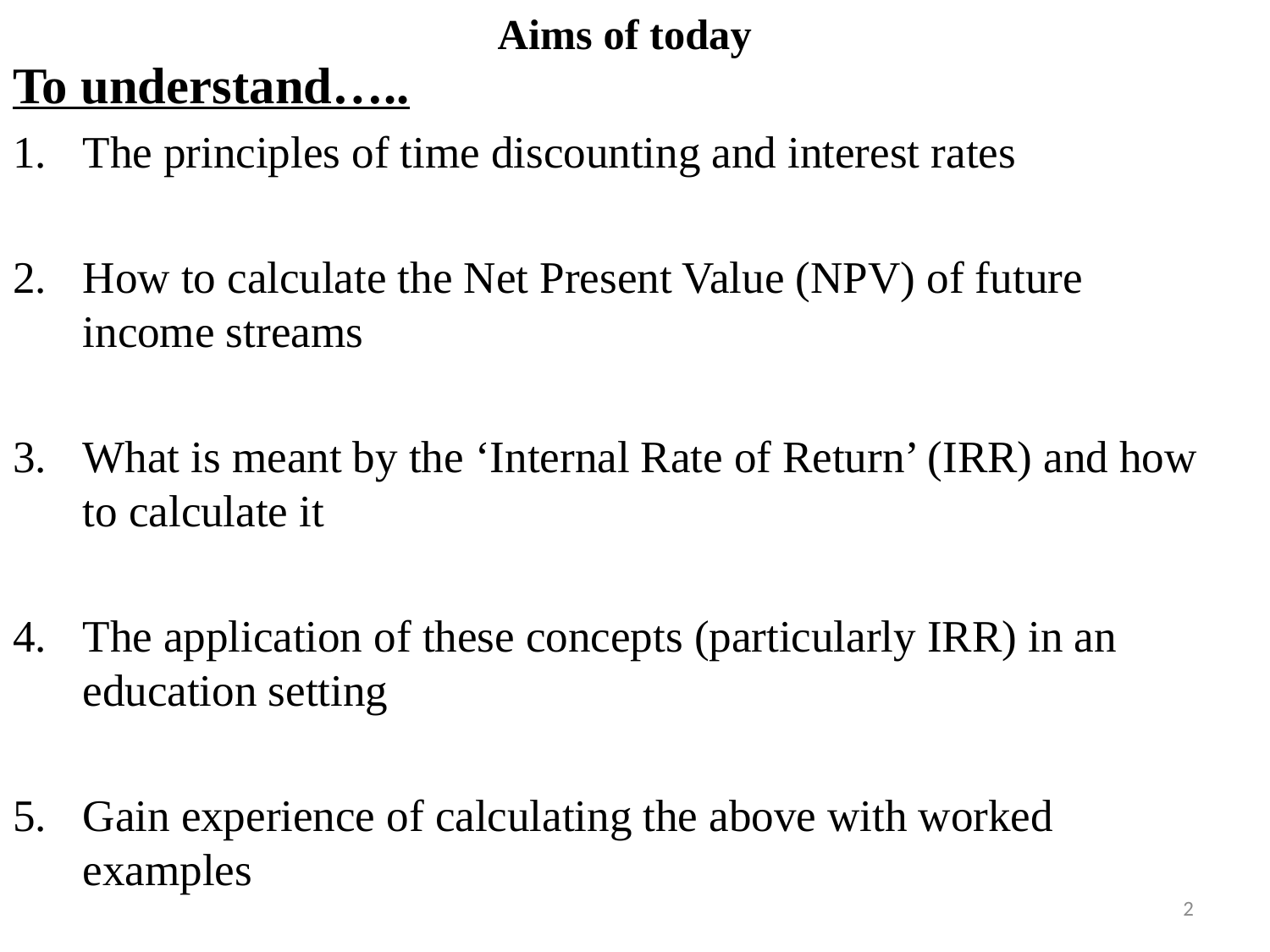

# Aims of today
To understand…..
The principles of time discounting and interest rates

How to calculate the Net Present Value (NPV) of future income streams

What is meant by the ‘Internal Rate of Return’ (IRR) and how to calculate it

The application of these concepts (particularly IRR) in an education setting

Gain experience of calculating the above with worked examples

2